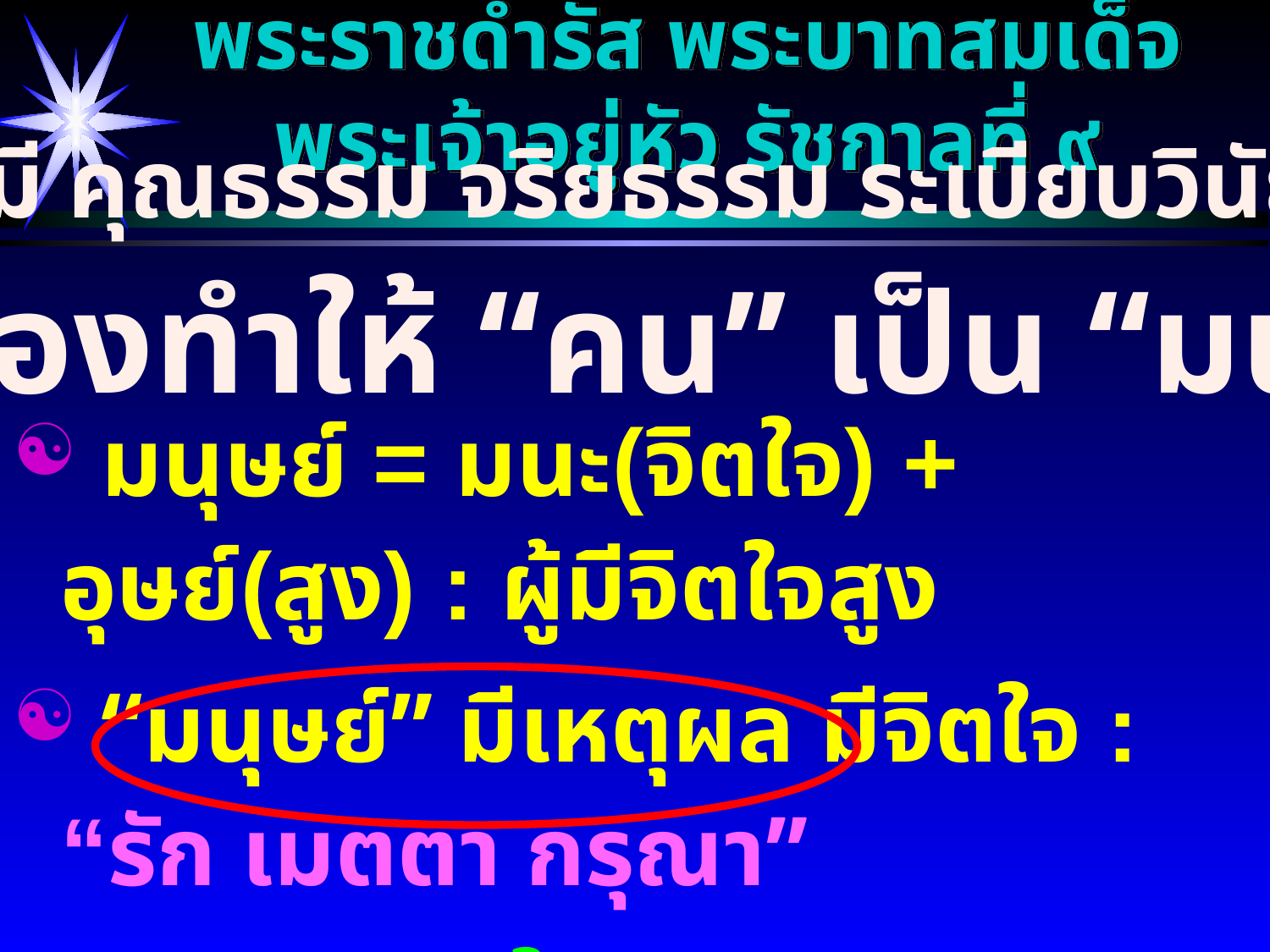

# พระราชดำรัส พระบาทสมเด็จพระเจ้าอยู่หัว รัชกาลที่ ๙
“มี คุณธรรม จริยธรรม ระเบียบวินัย”

 มนุษย์ = มนะ(จิตใจ) + อุษย์(สูง) : ผู้มีจิตใจสูง
 “มนุษย์” มีเหตุผล มีจิตใจ : “รัก เมตตา กรุณา”
 ควบคุมจิตใจและความประพฤติ ได้ดีกว่าสัตว์อื่น
 “เรียนรู้การกระทำของตน เพื่อพัฒนาตนเองได้”
เราต้องทำให้ “คน” เป็น “มนุษย์”